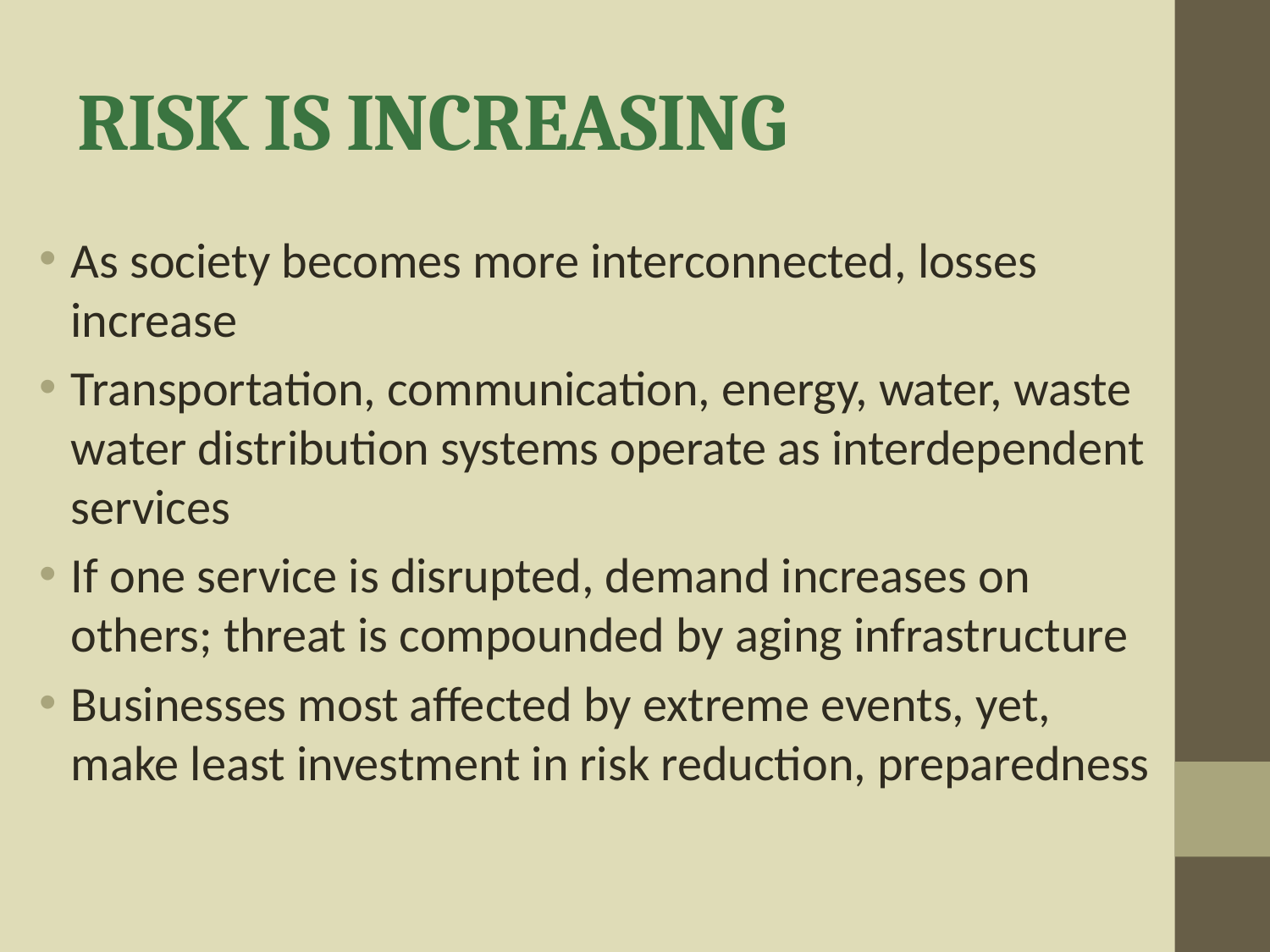

# RISK IS INCREASING
As society becomes more interconnected, losses increase
Transportation, communication, energy, water, waste water distribution systems operate as interdependent services
If one service is disrupted, demand increases on others; threat is compounded by aging infrastructure
Businesses most affected by extreme events, yet, make least investment in risk reduction, preparedness